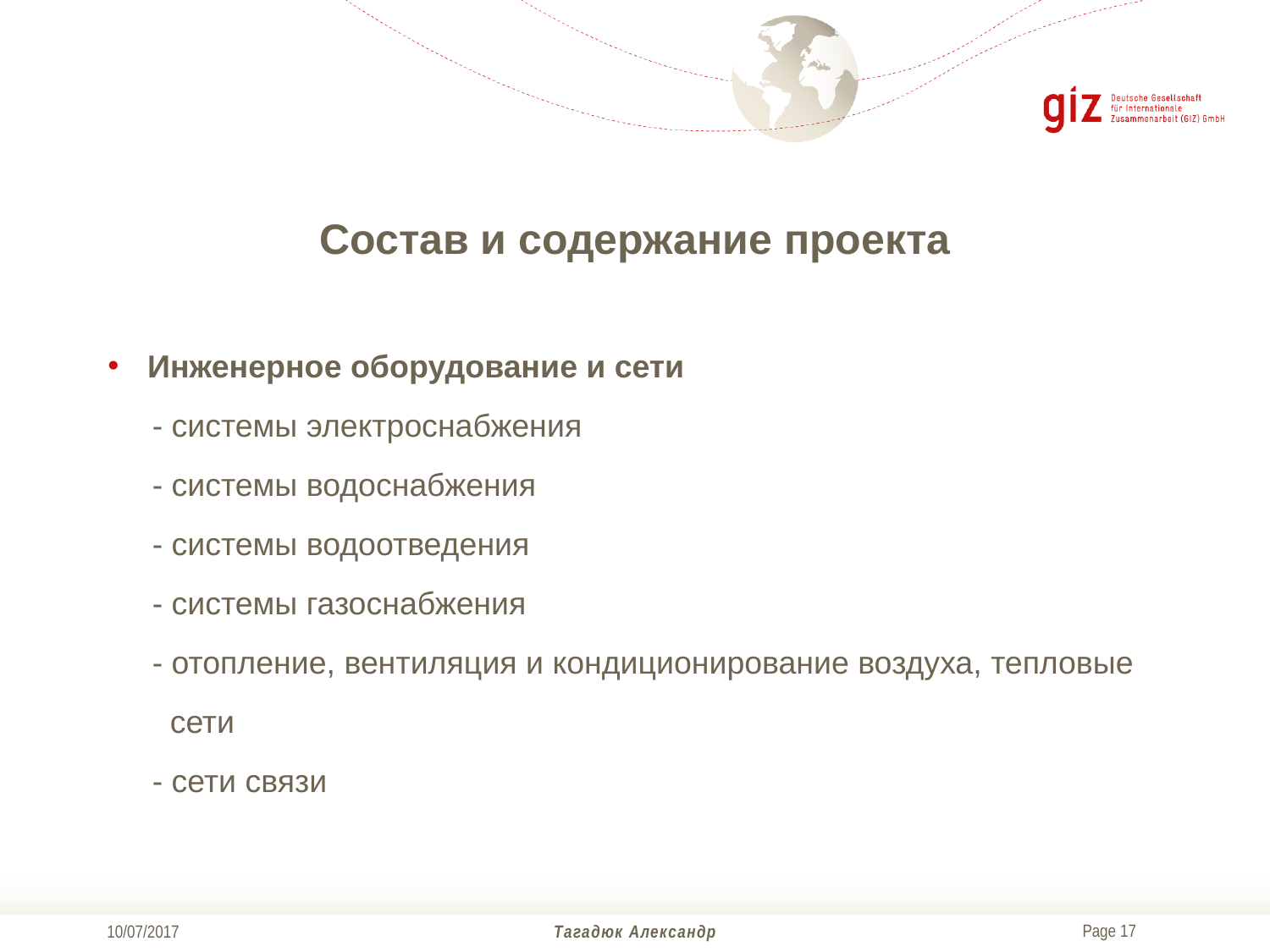

# Состав и содержание проекта
Инженерное оборудование и сети
     - системы электроснабжения
     - системы водоснабжения
     - системы водоотведения
     - системы газоснабжения
     - отопление, вентиляция и кондиционирование воздуха, тепловые
       сети
     - сети связи

10/07/2017
Тагадюк Александр